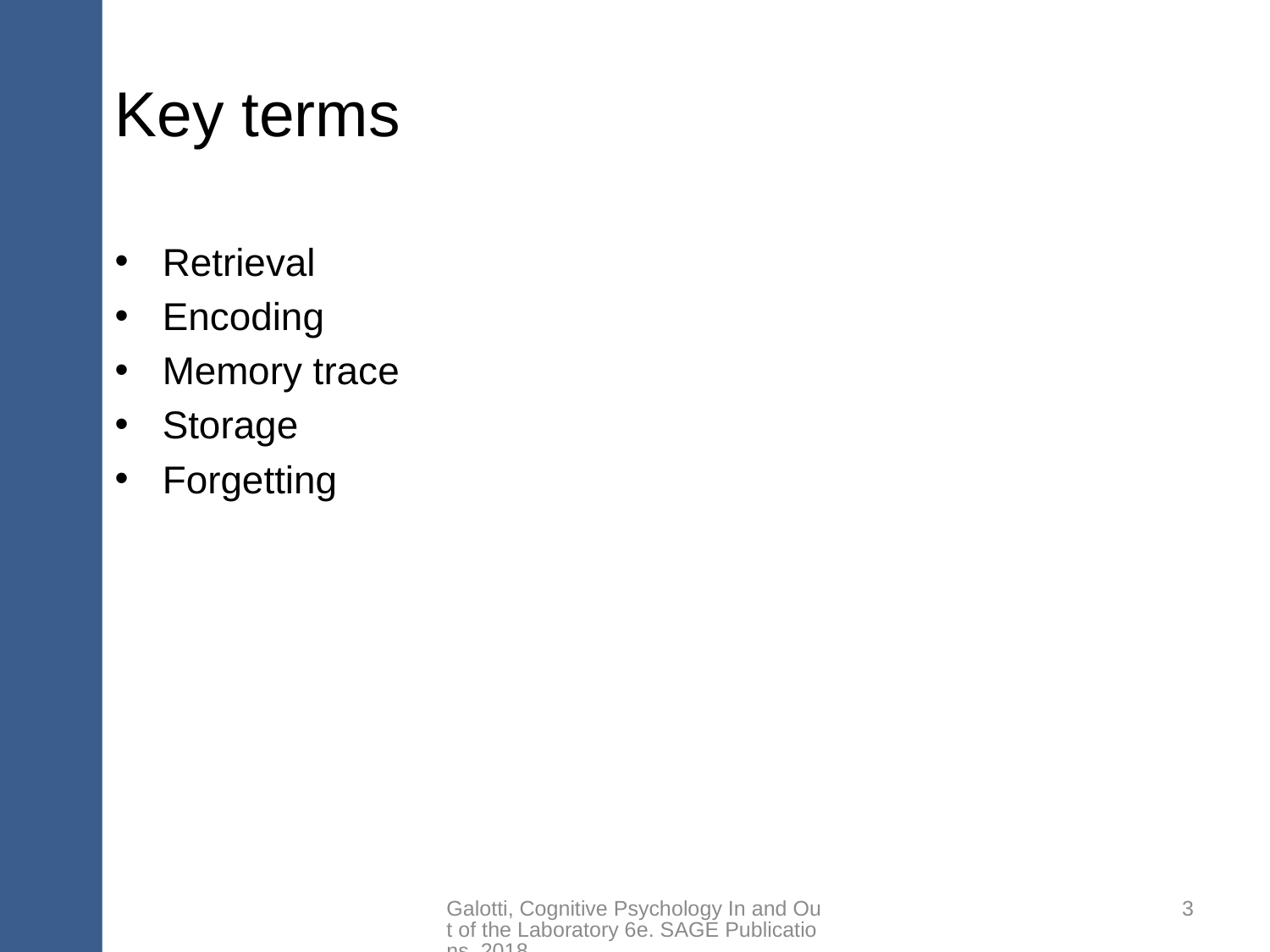

# Key terms
Retrieval
Encoding
Memory trace
Storage
Forgetting
Galotti, Cognitive Psychology In and Out of the Laboratory 6e. SAGE Publications, 2018.
3